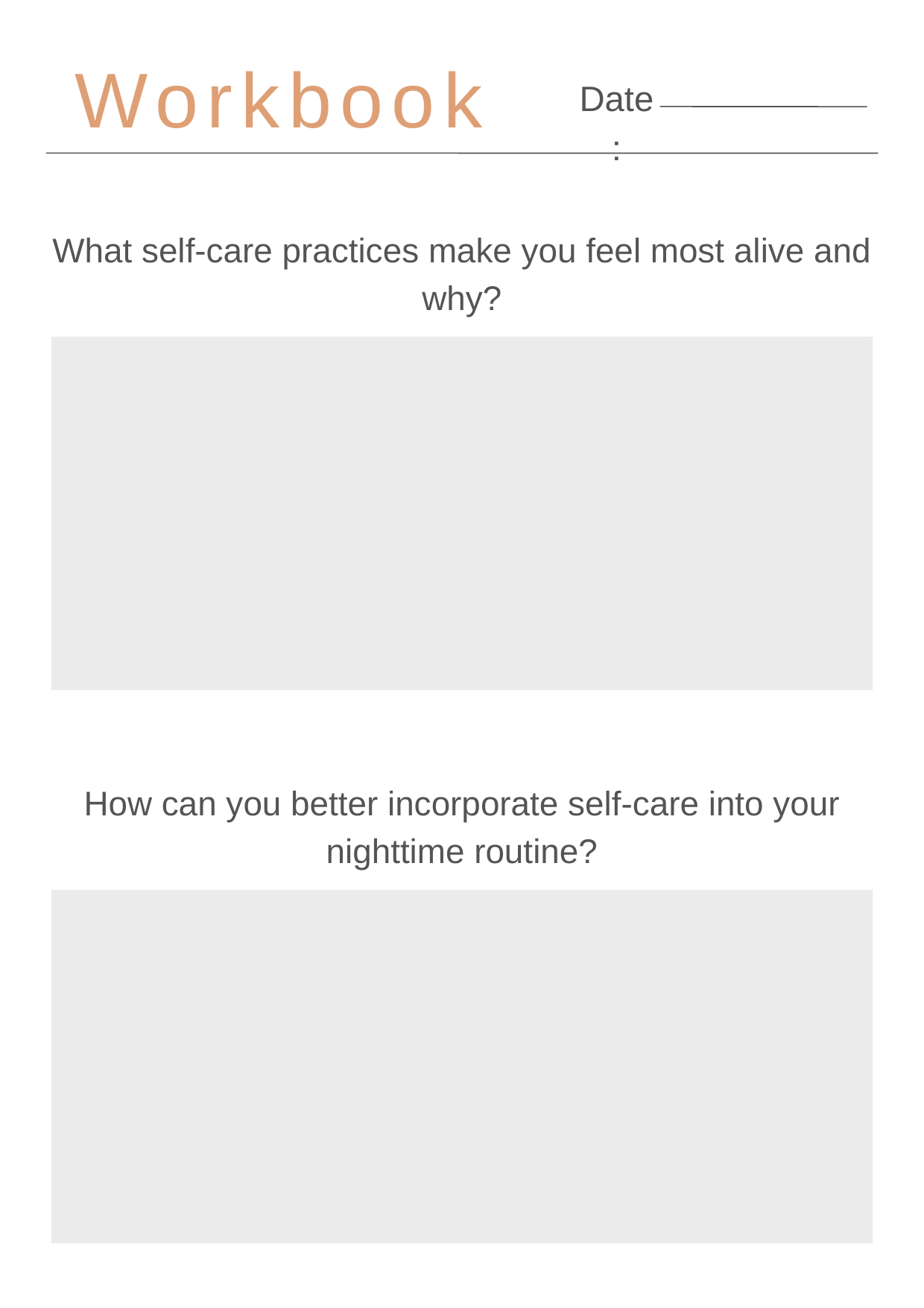

Workbook
Date:

What self-care practices make you feel most alive and why?

How can you better incorporate self-care into your nighttime routine?